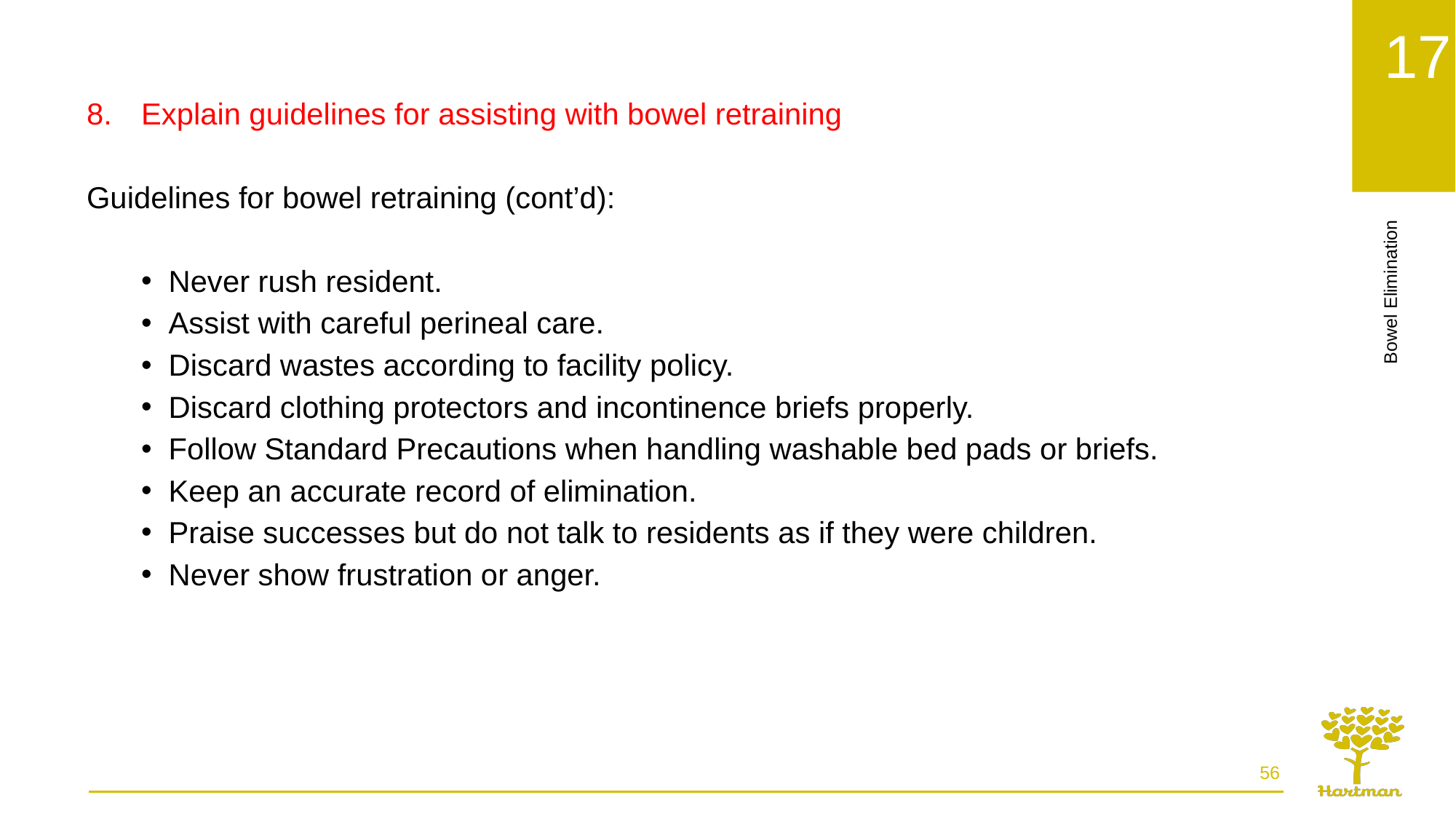

Explain guidelines for assisting with bowel retraining

Guidelines for bowel retraining (cont’d):

Never rush resident.
Assist with careful perineal care.
Discard wastes according to facility policy.
Discard clothing protectors and incontinence briefs properly.
Follow Standard Precautions when handling washable bed pads or briefs.
Keep an accurate record of elimination.
Praise successes but do not talk to residents as if they were children.
Never show frustration or anger.
56